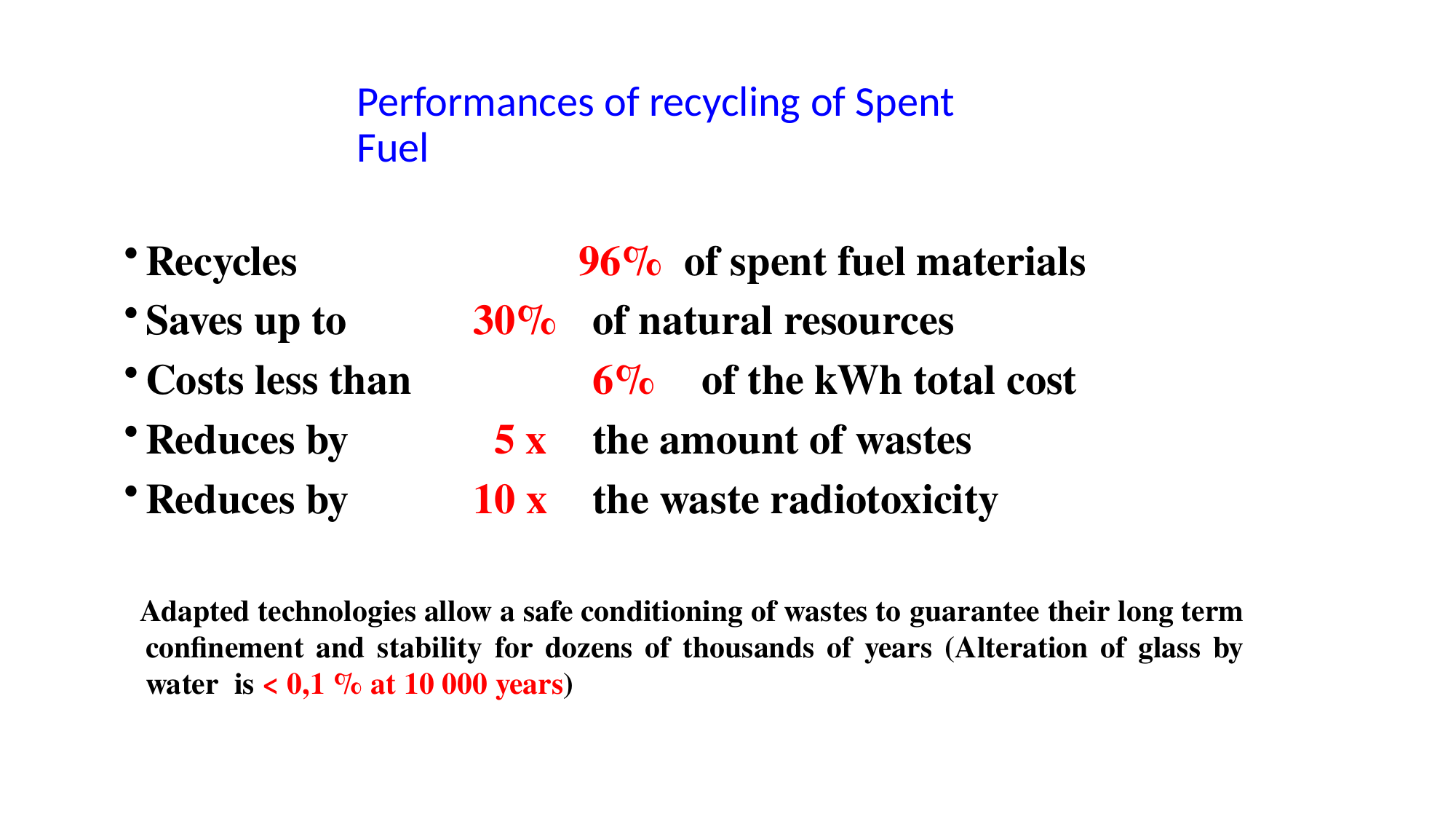

# Performances of recycling of Spent Fuel
Recycles 		          96%  of spent fuel materials
Saves up to	 	30% 	 of natural resources
Costs less than 	 	 6% 	 of the kWh total cost
Reduces by	  	  5 x 	 the amount of wastes
Reduces by 		10 x	 the waste radiotoxicity

  Adapted technologies allow a safe conditioning of wastes to guarantee their long term confinement and stability for dozens of thousands of years (Alteration of glass by water  is < 0,1 % at 10 000 years)